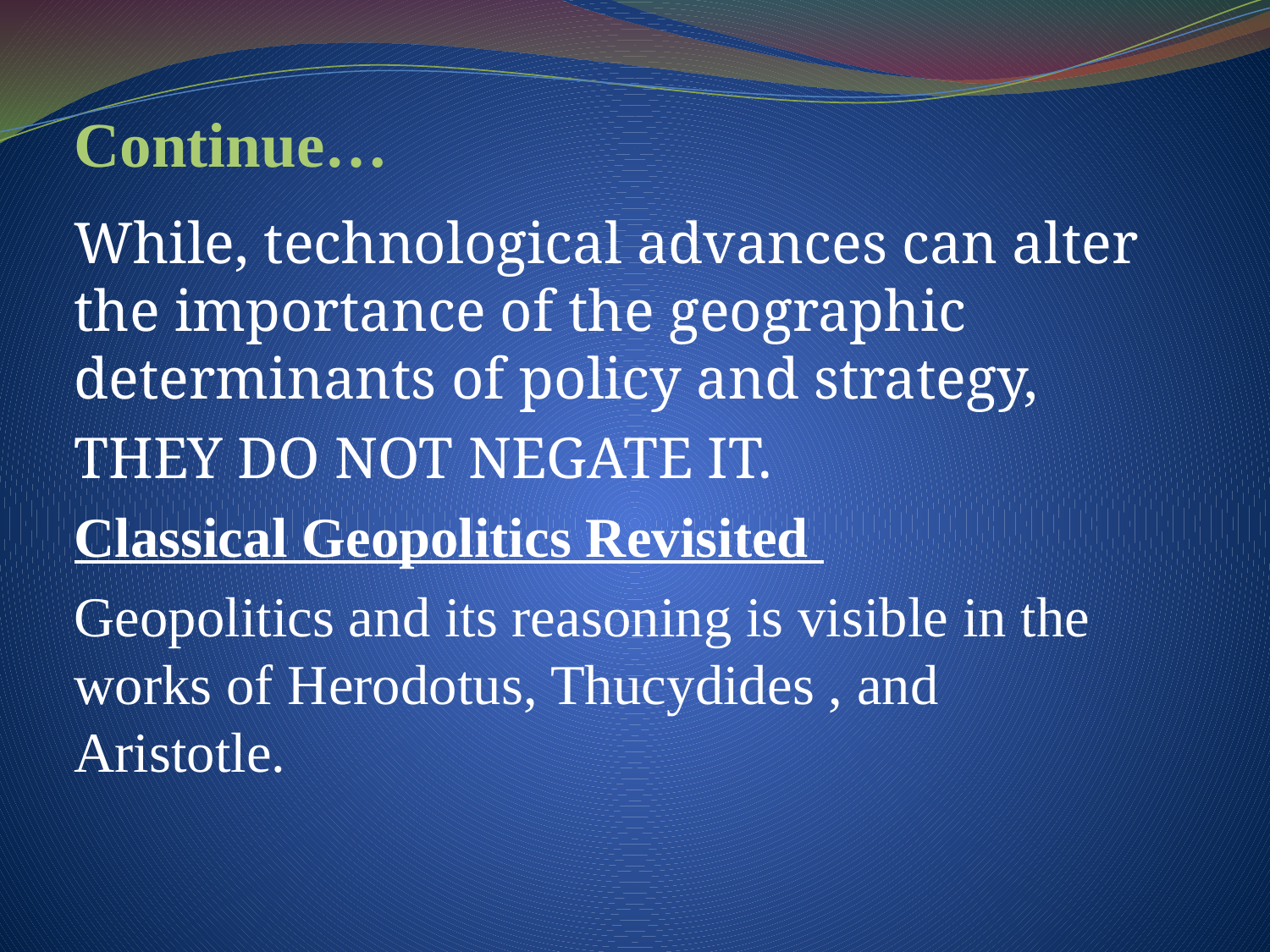

# Continue…
While, technological advances can alter the importance of the geographic determinants of policy and strategy,
THEY DO NOT NEGATE IT.
Classical Geopolitics Revisited
Geopolitics and its reasoning is visible in the works of Herodotus, Thucydides , and Aristotle.